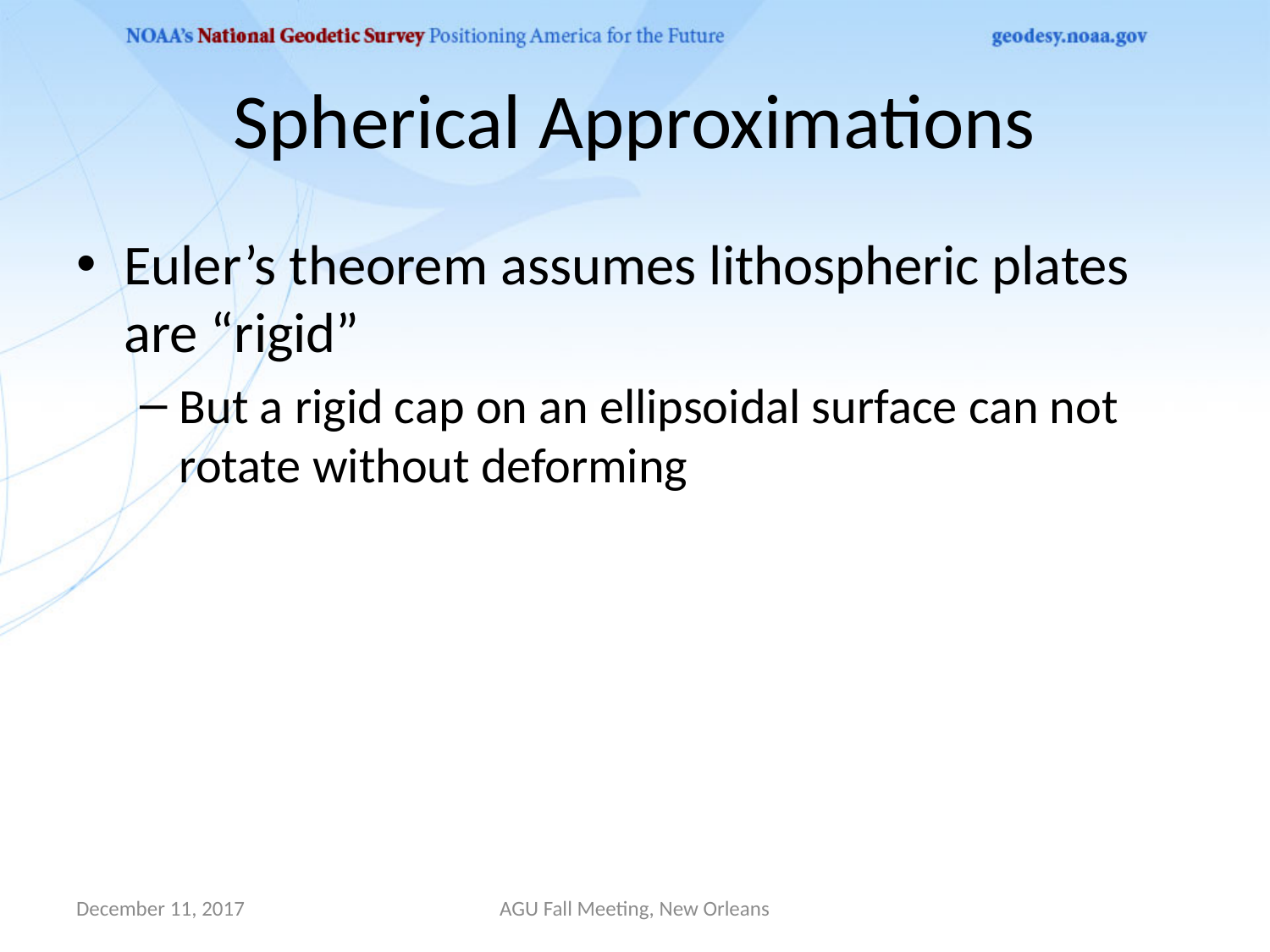

# Spherical Approximations
Euler’s theorem assumes lithospheric plates are “rigid”
But a rigid cap on an ellipsoidal surface can not rotate without deforming
December 11, 2017
AGU Fall Meeting, New Orleans